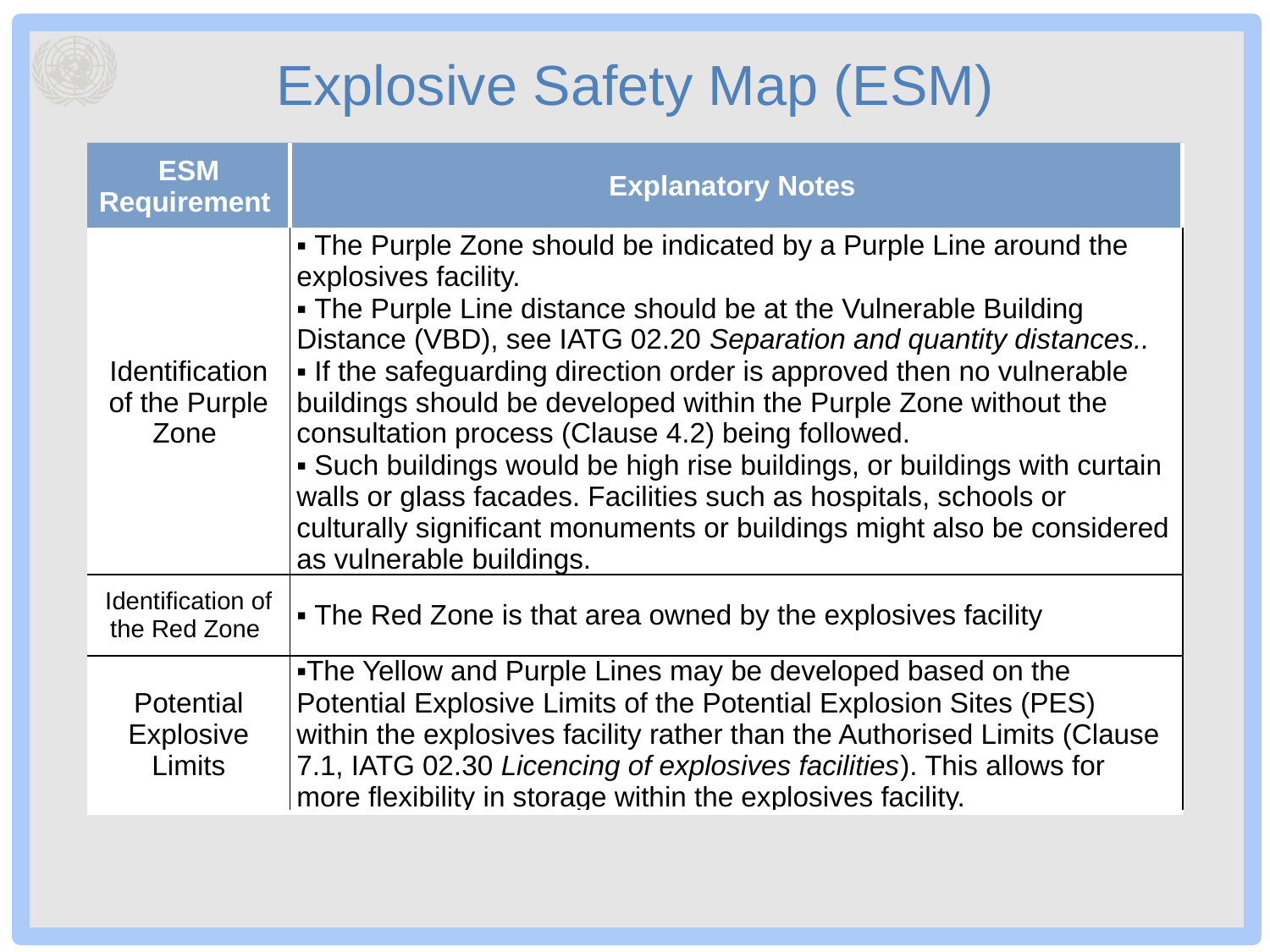

# Explosive Safety Map (ESM)
| ESM Requirement | Explanatory Notes |
| --- | --- |
| Identification of the Purple Zone | ▪ The Purple Zone should be indicated by a Purple Line around the explosives facility.  ▪ The Purple Line distance should be at the Vulnerable Building Distance (VBD), see IATG 02.20 Separation and quantity distances..  ▪ If the safeguarding direction order is approved then no vulnerable buildings should be developed within the Purple Zone without the consultation process (Clause 4.2) being followed.  ▪ Such buildings would be high rise buildings, or buildings with curtain walls or glass facades. Facilities such as hospitals, schools or culturally significant monuments or buildings might also be considered as vulnerable buildings. |
| Identification of the Red Zone | ▪ The Red Zone is that area owned by the explosives facility |
| Potential Explosive Limits | ▪The Yellow and Purple Lines may be developed based on the Potential Explosive Limits of the Potential Explosion Sites (PES) within the explosives facility rather than the Authorised Limits (Clause 7.1, IATG 02.30 Licencing of explosives facilities). This allows for more flexibility in storage within the explosives facility. |